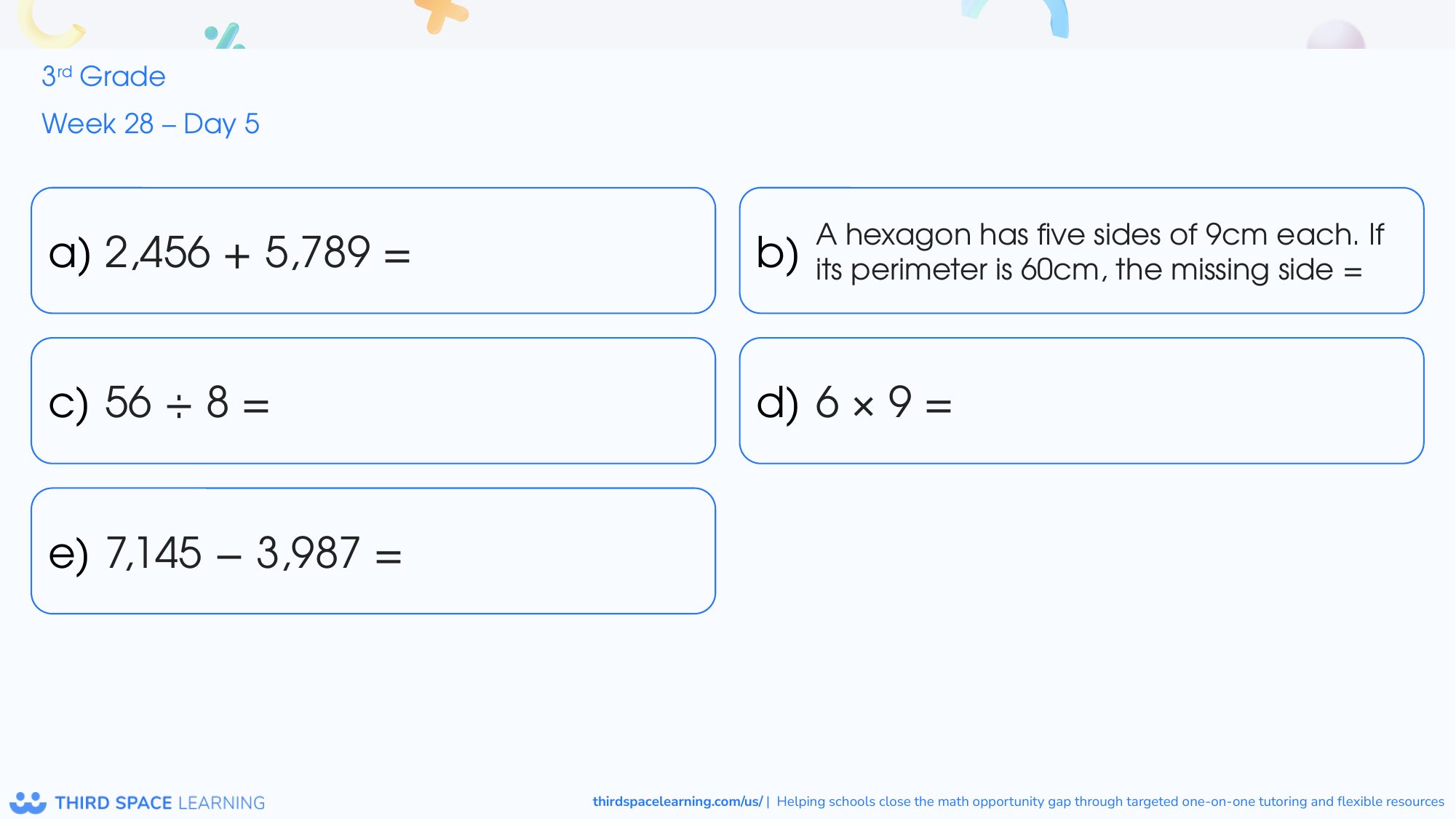

3rd Grade
Week 28 – Day 5
2,456 + 5,789 =
A hexagon has five sides of 9cm each. If its perimeter is 60cm, the missing side =
56 ÷ 8 =
6 × 9 =
7,145 − 3,987 =